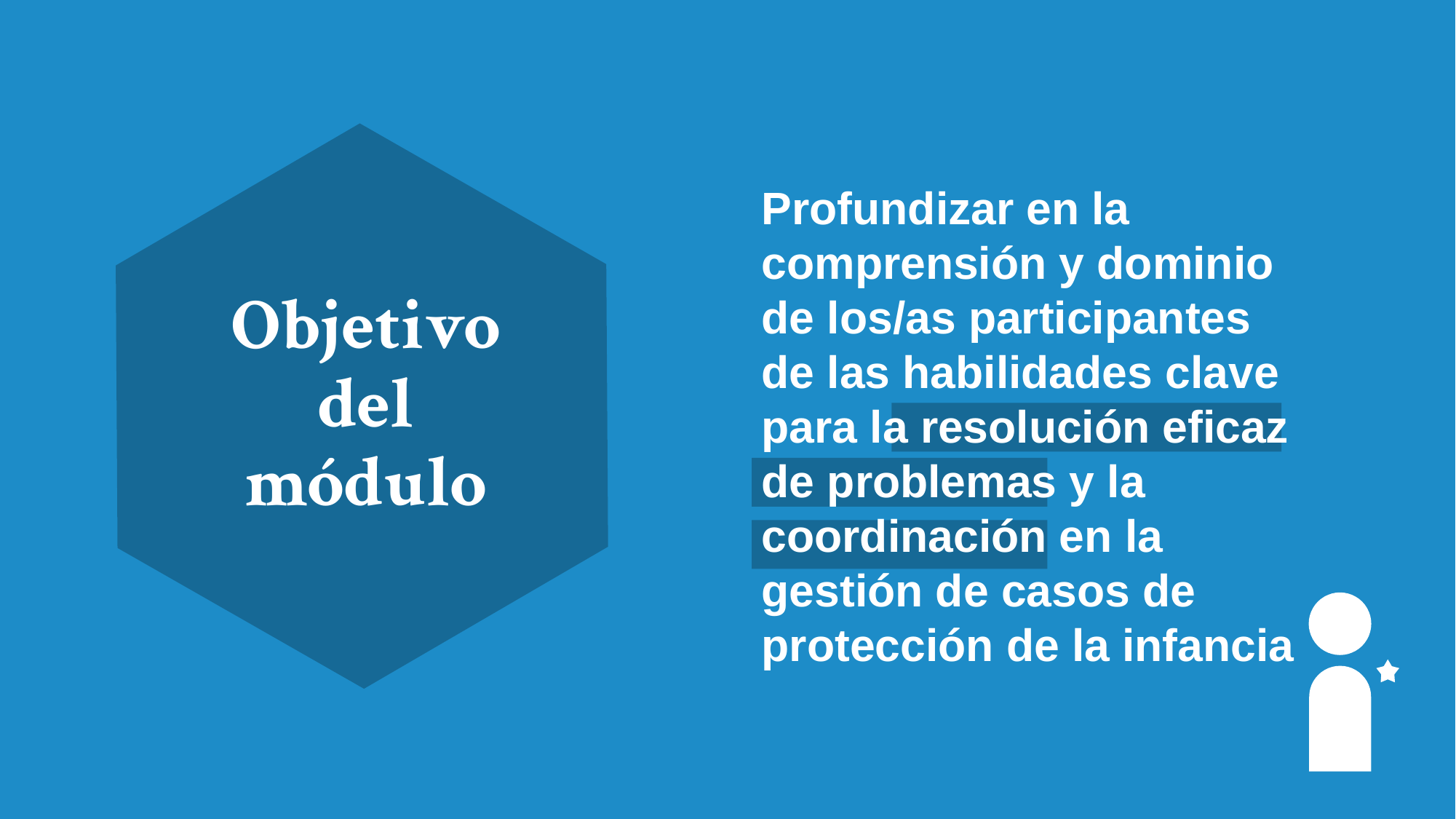

Profundizar en la comprensión y dominio de los/as participantes de las habilidades clave para la resolución eficaz de problemas y la coordinación en la gestión de casos de protección de la infancia
# Objetivo del módulo